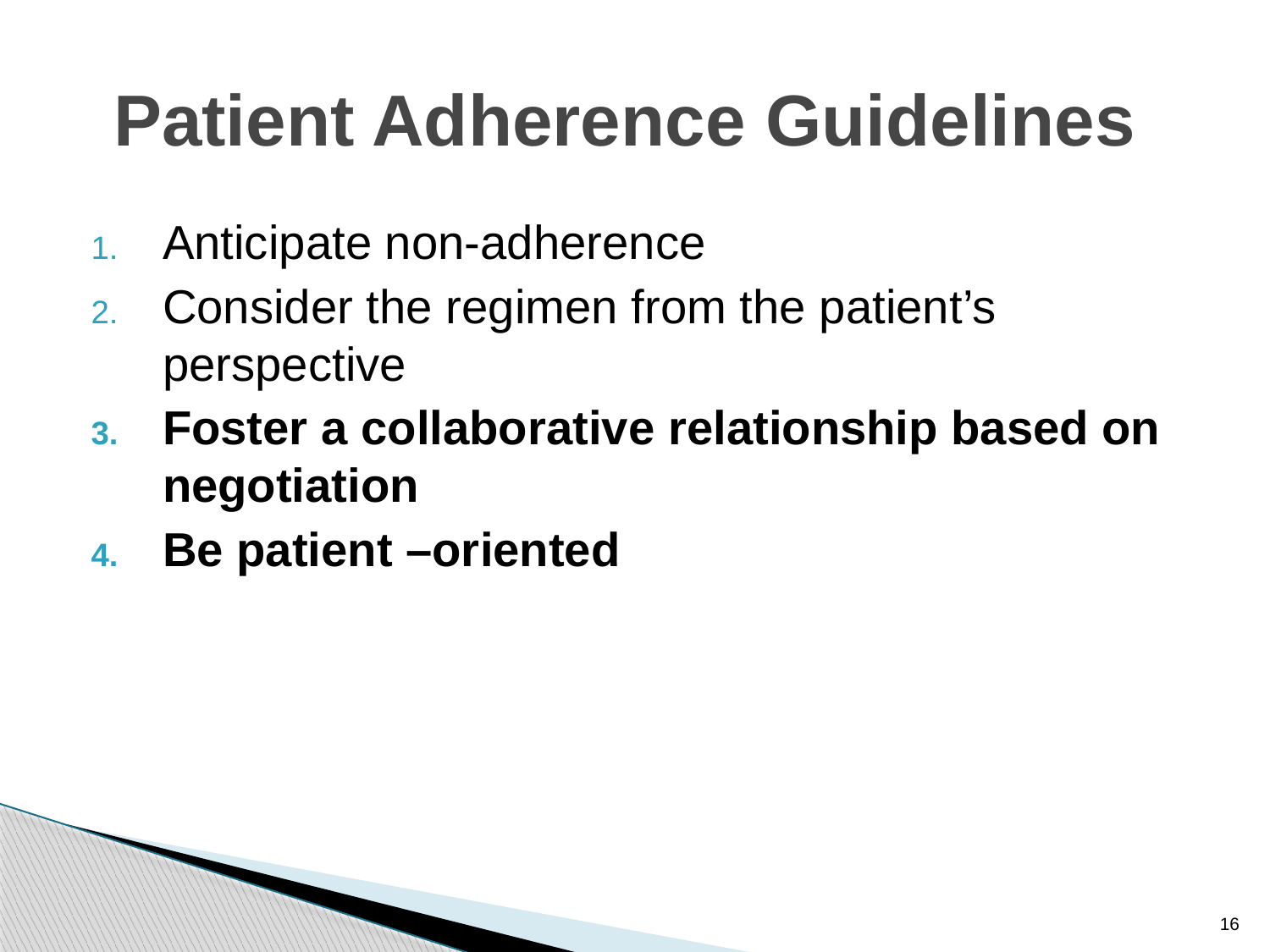

# Patient Adherence Guidelines
Anticipate non-adherence
Consider the regimen from the patient’s perspective
Foster a collaborative relationship based on negotiation
Be patient –oriented
16